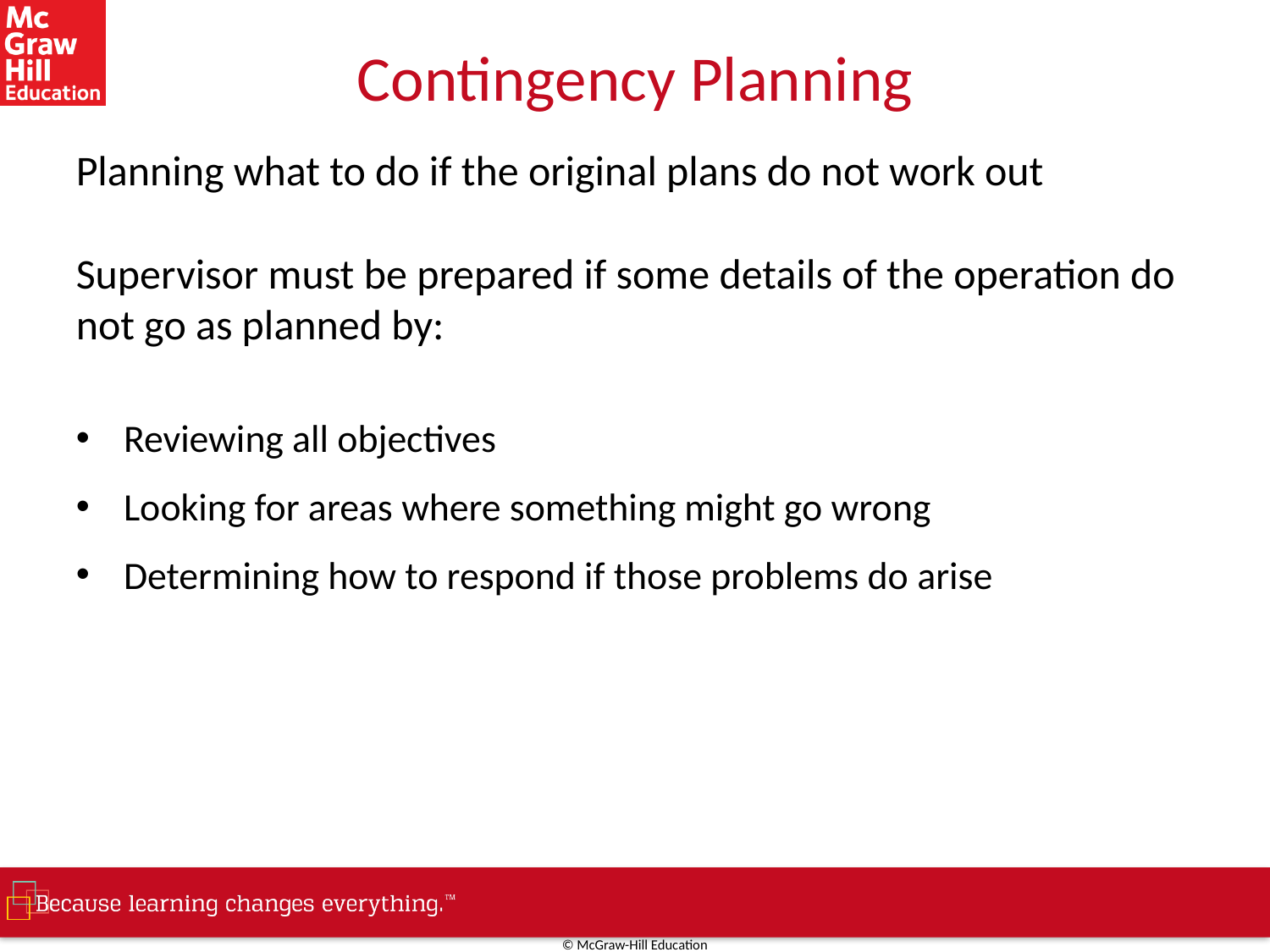

# Contingency Planning
Planning what to do if the original plans do not work out

Supervisor must be prepared if some details of the operation do not go as planned by:

Reviewing all objectives
Looking for areas where something might go wrong
Determining how to respond if those problems do arise